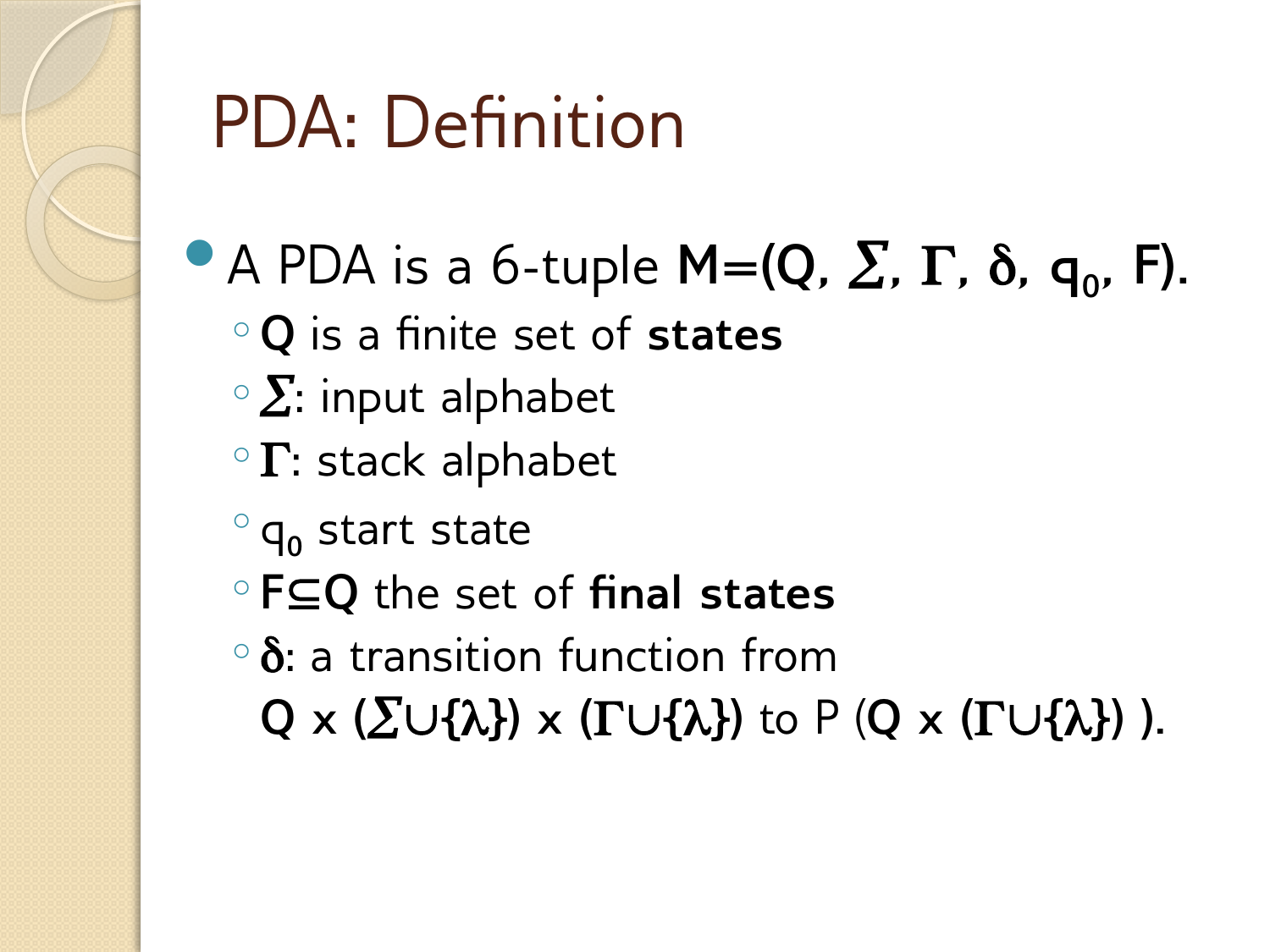

# PDA: Definition
A PDA is a 6-tuple M=(Q, ∑, Γ, δ, q0, F).
Q is a finite set of states
∑: input alphabet
Γ: stack alphabet
q0 start state
F⊆Q the set of final states
δ: a transition function from
	Q x (∑∪{λ}) x (Γ∪{λ}) to P (Q x (Γ∪{λ}) ).